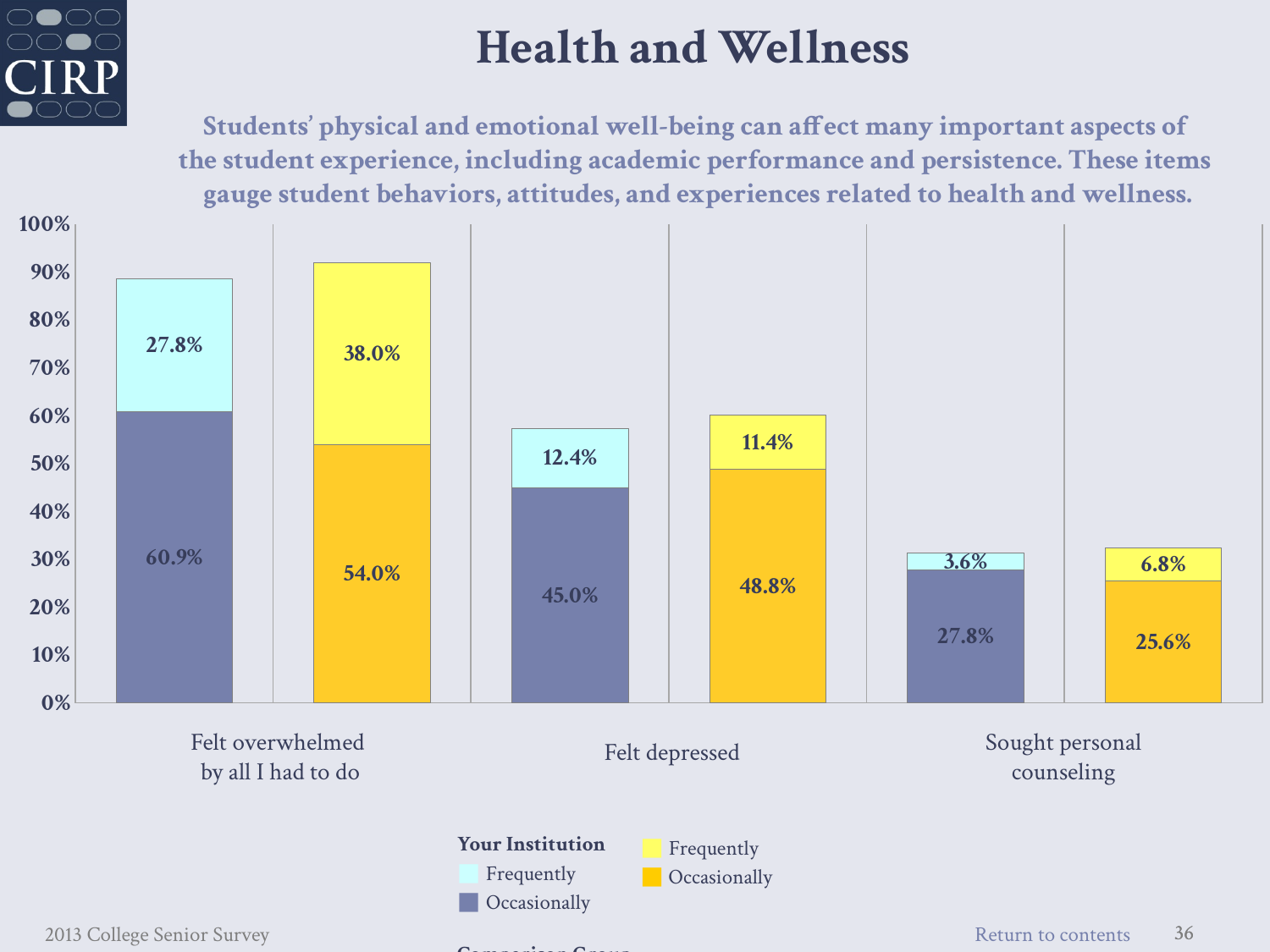

Health and Wellness
Students’ physical and emotional well-being can affect many important aspects of
the student experience, including academic performance and persistence. These items
gauge student behaviors, attitudes, and experiences related to health and wellness.

### Chart

| Category | occasionally | frequently |
|---|---|---|
| Felt overwhelmed by all I had to do | 0.609 | 0.278 |
| women | 0.54 | 0.38 |
| Felt depressed | 0.45 | 0.124 |
| women | 0.488 | 0.114 |
| Sought personal counseling | 0.278 | 0.036 |
| women | 0.256 | 0.068 |
Felt overwhelmed
by all I had to do
Sought personal counseling
Felt depressed
Your Institution
■ Frequently
■ Occasionally

Comparison Group
■ Frequently
■ Occasionally

2013 College Senior Survey
36
36